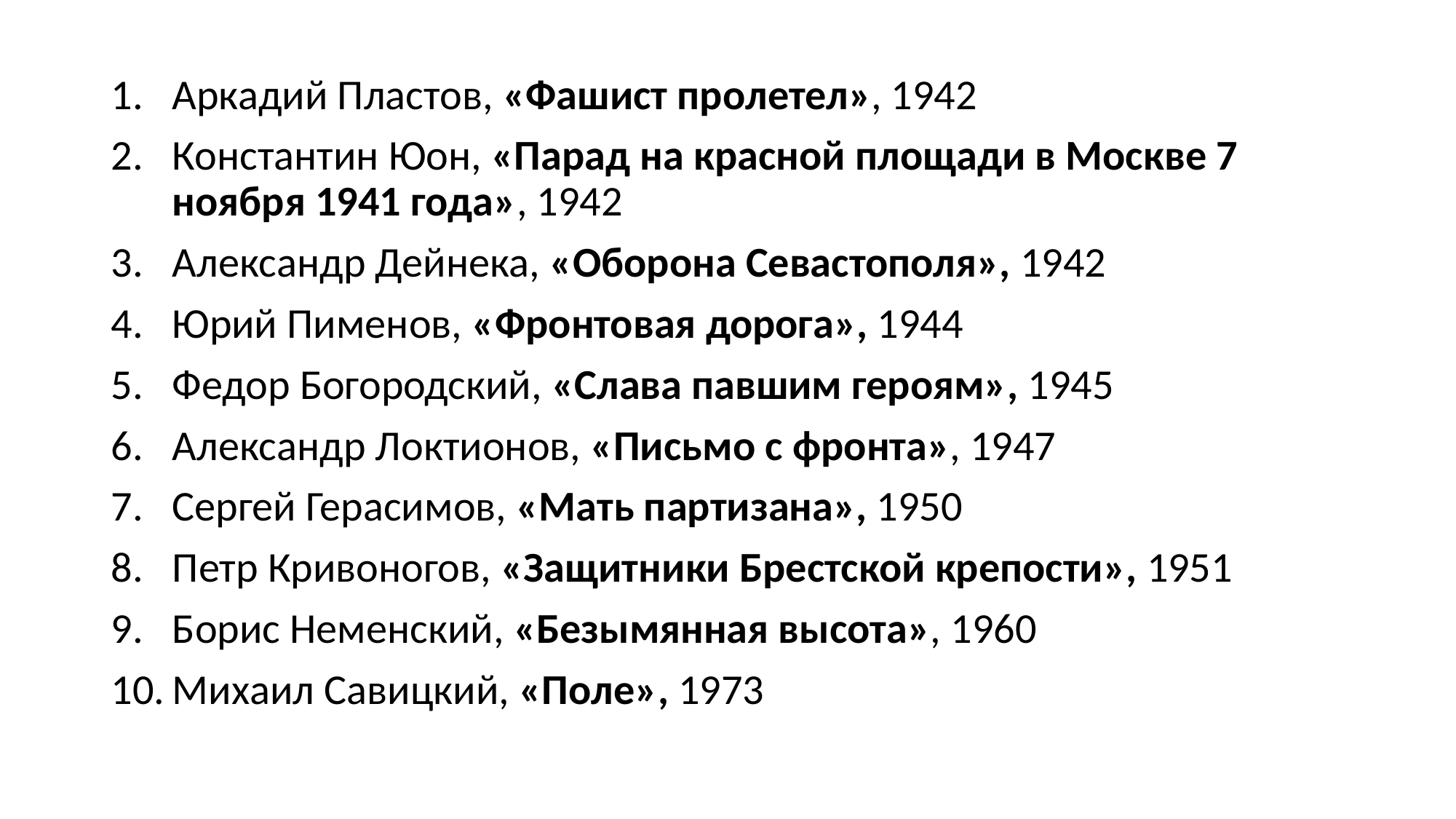

Аркадий Пластов, «Фашист пролетел», 1942
Константин Юон, «Парад на красной площади в Москве 7 ноября 1941 года», 1942
Александр Дейнека, «Оборона Севастополя», 1942
Юрий Пименов, «Фронтовая дорога», 1944
Федор Богородский, «Слава павшим героям», 1945
Александр Локтионов, «Письмо с фронта», 1947
Сергей Герасимов, «Мать партизана», 1950
Петр Кривоногов, «Защитники Брестской крепости», 1951
Борис Неменский, «Безымянная высота», 1960
Михаил Савицкий, «Поле», 1973